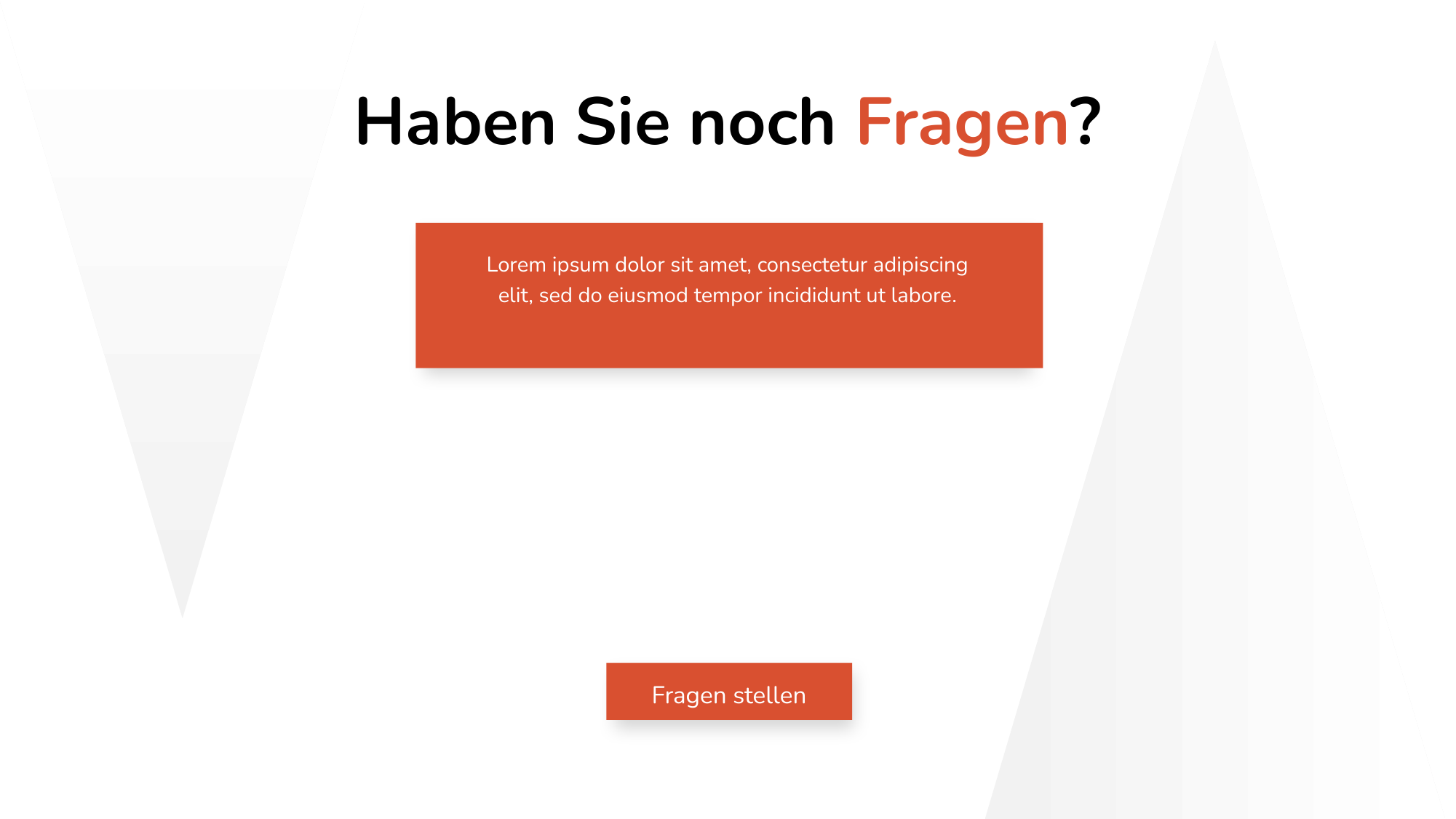

# Haben Sie noch Fragen?

Lorem ipsum dolor sit amet, consectetur adipiscing elit, sed do eiusmod tempor incididunt ut labore.

Fragen stellen